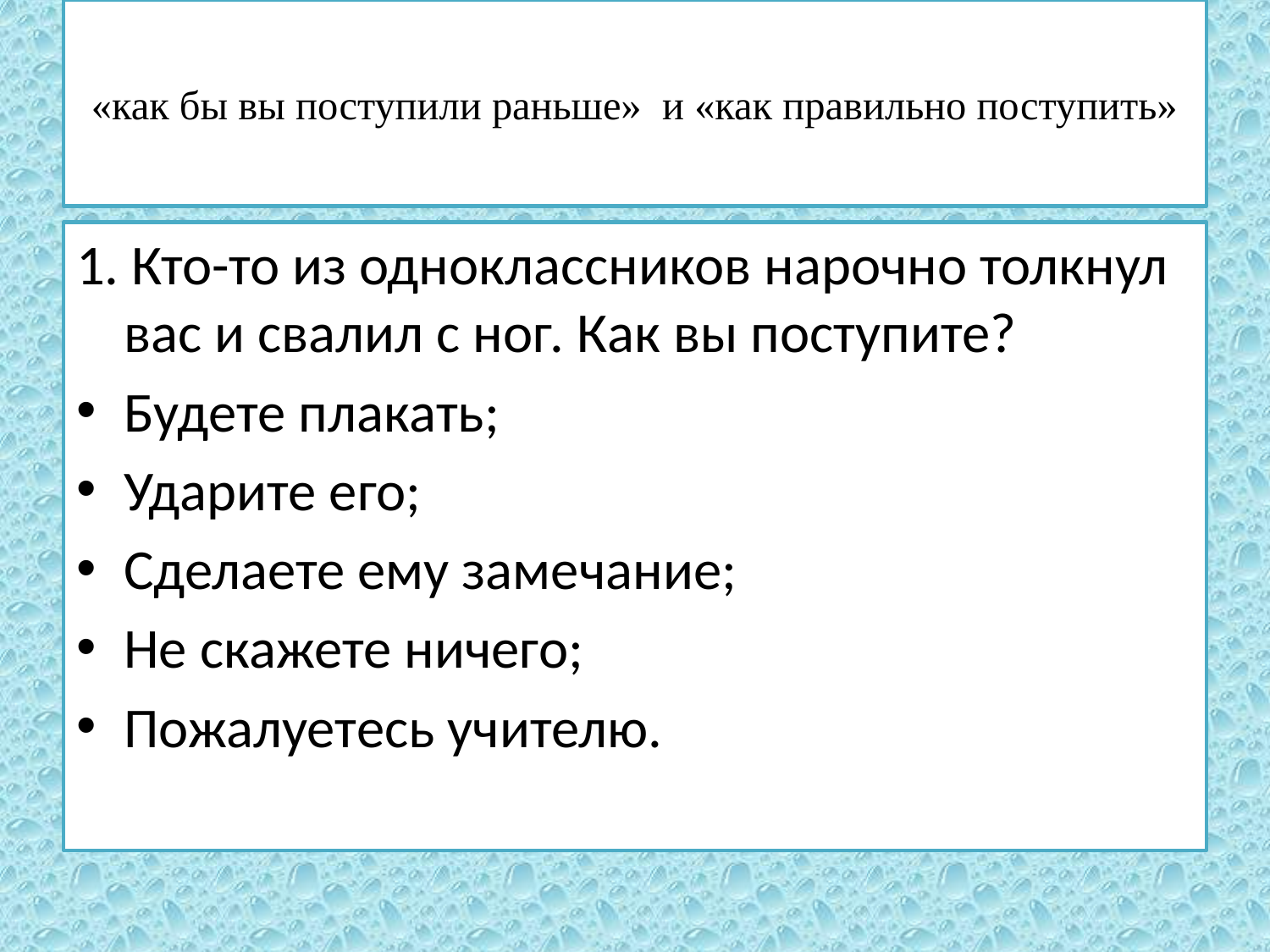

# «как бы вы поступили раньше»  и «как правильно поступить»
1. Кто-то из одноклассников нарочно толкнул вас и свалил с ног. Как вы поступите?
Будете плакать;
Ударите его;
Сделаете ему замечание;
Не скажете ничего;
Пожалуетесь учителю.